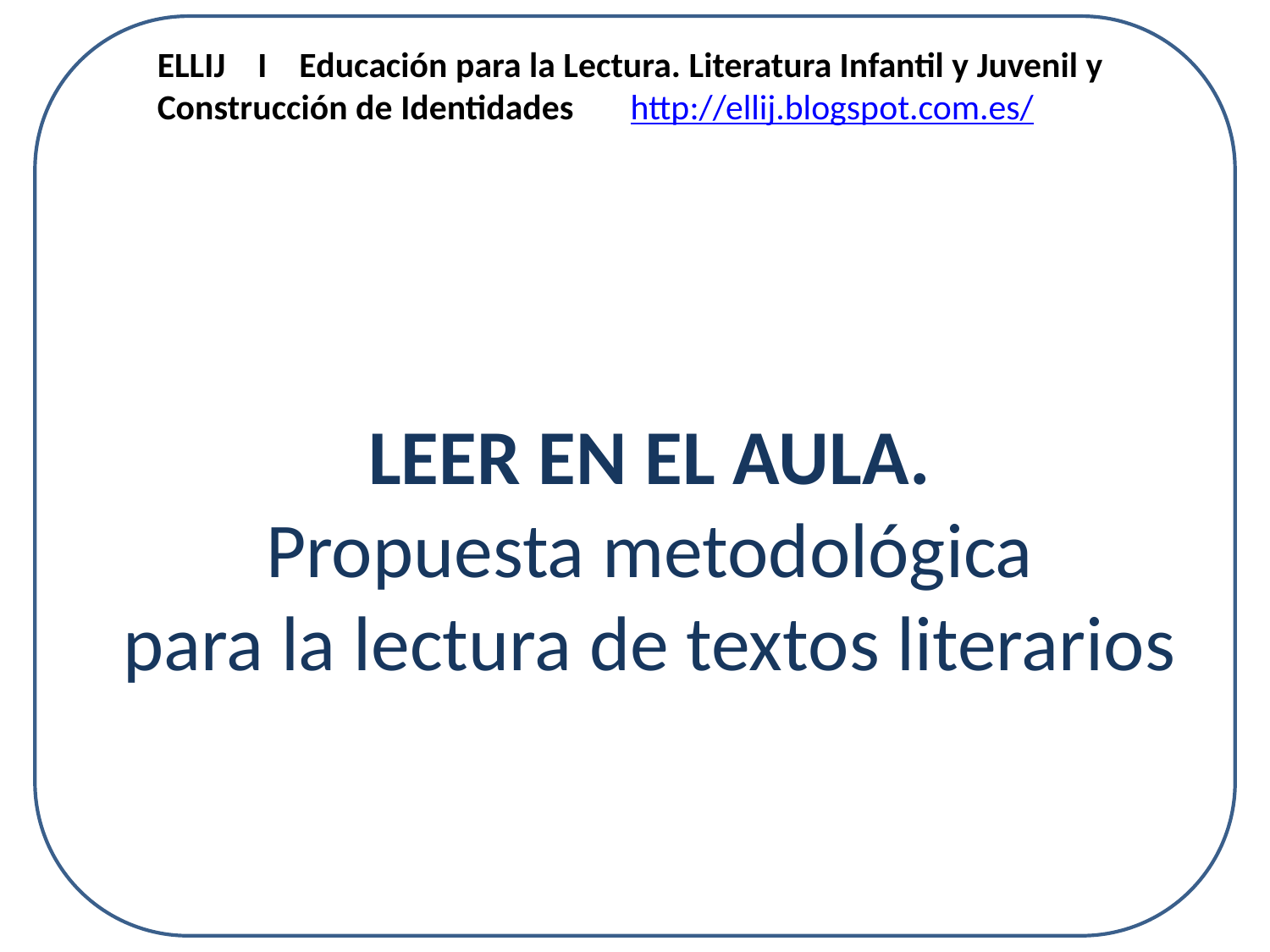

ELLIJ    I    Educación para la Lectura. Literatura Infantil y Juvenil y Construcción de Identidades       http://ellij.blogspot.com.es/

# LEER EN EL AULA. Propuesta metodológica para la lectura de textos literarios